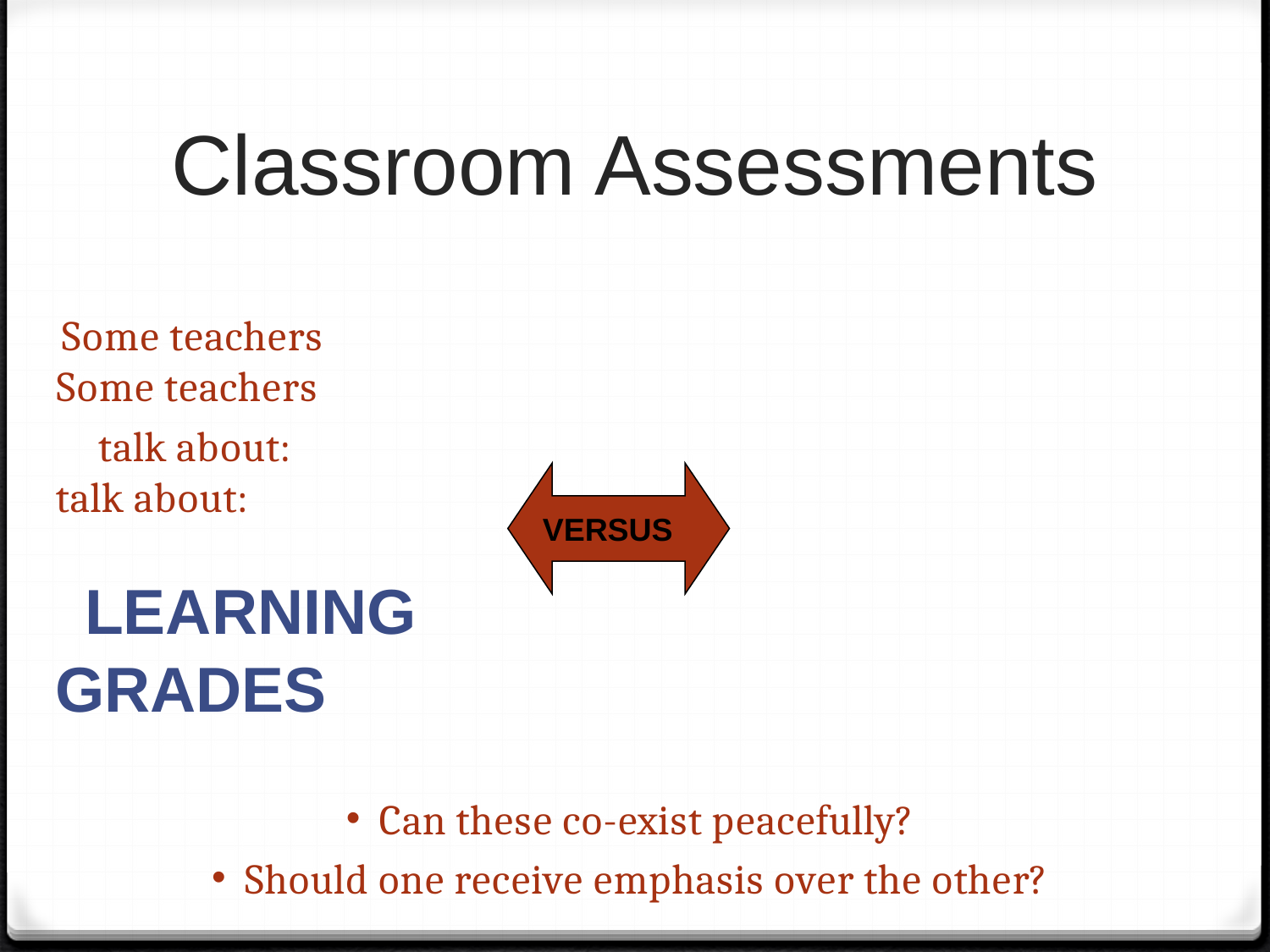

# Classroom Assessments

    Some teachers 	         						Some teachers
        talk about:		      	 					   talk about:

    LEARNING		   	 			GRADES

Can these co-exist peacefully?
Should one receive emphasis over the other?

VERSUS